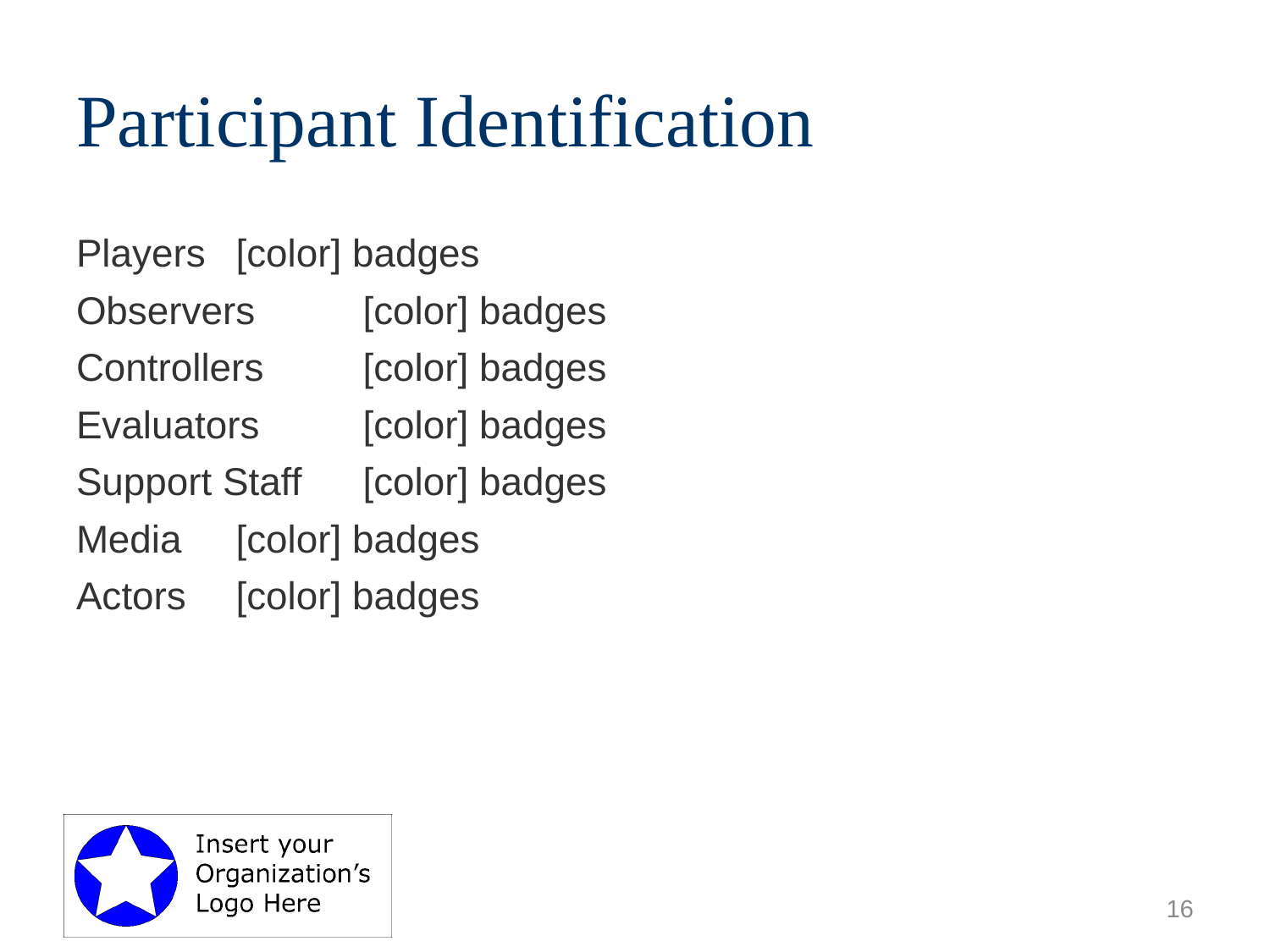

# Participant Identification
Players	[color] badges
Observers	[color] badges
Controllers	[color] badges
Evaluators	[color] badges
Support Staff	[color] badges
Media	[color] badges
Actors	[color] badges
16